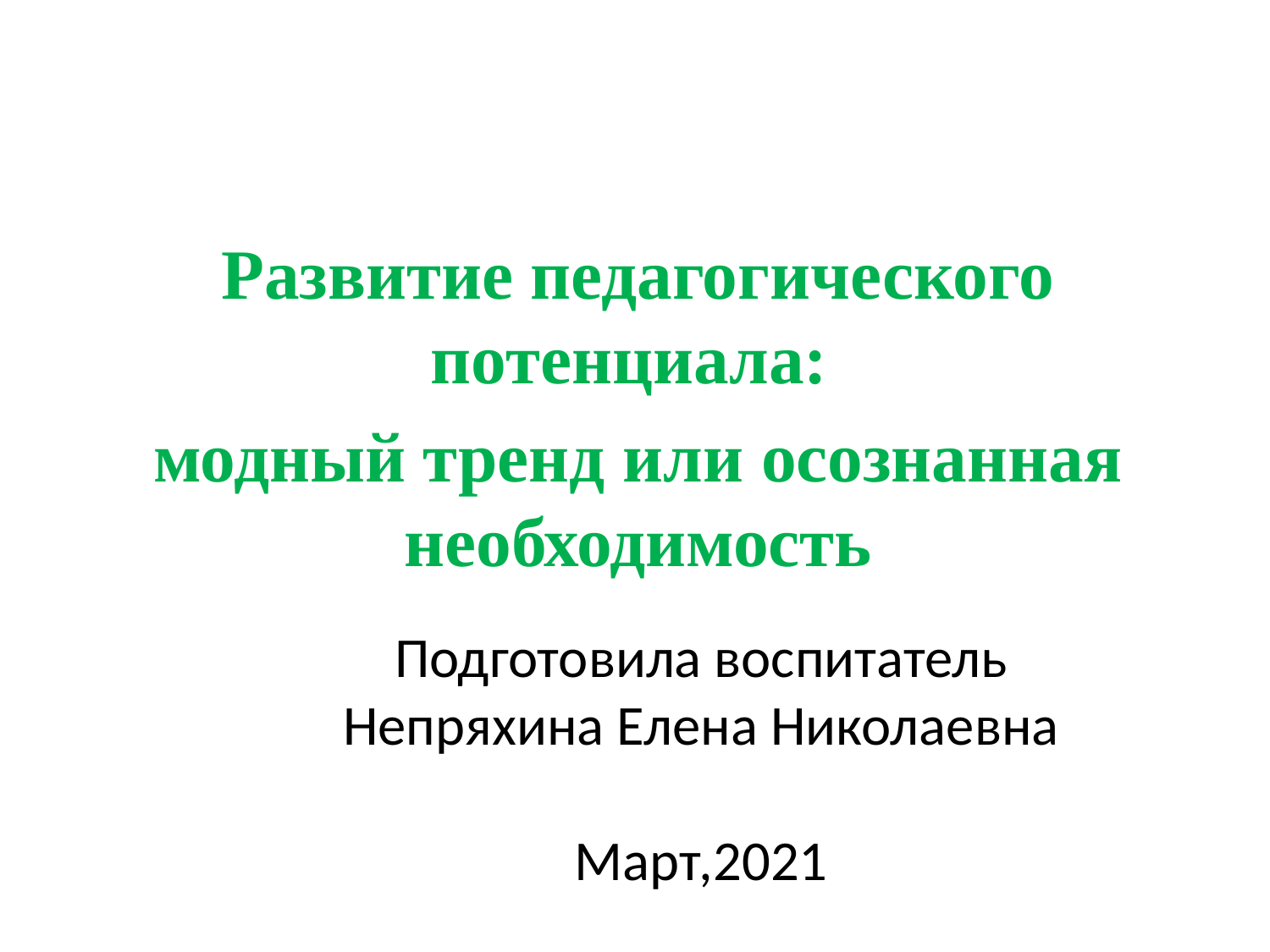

Развитие педагогического потенциала:
модный тренд или осознанная необходимость
# Подготовила воспитатель Непряхина Елена Николаевна Март,2021